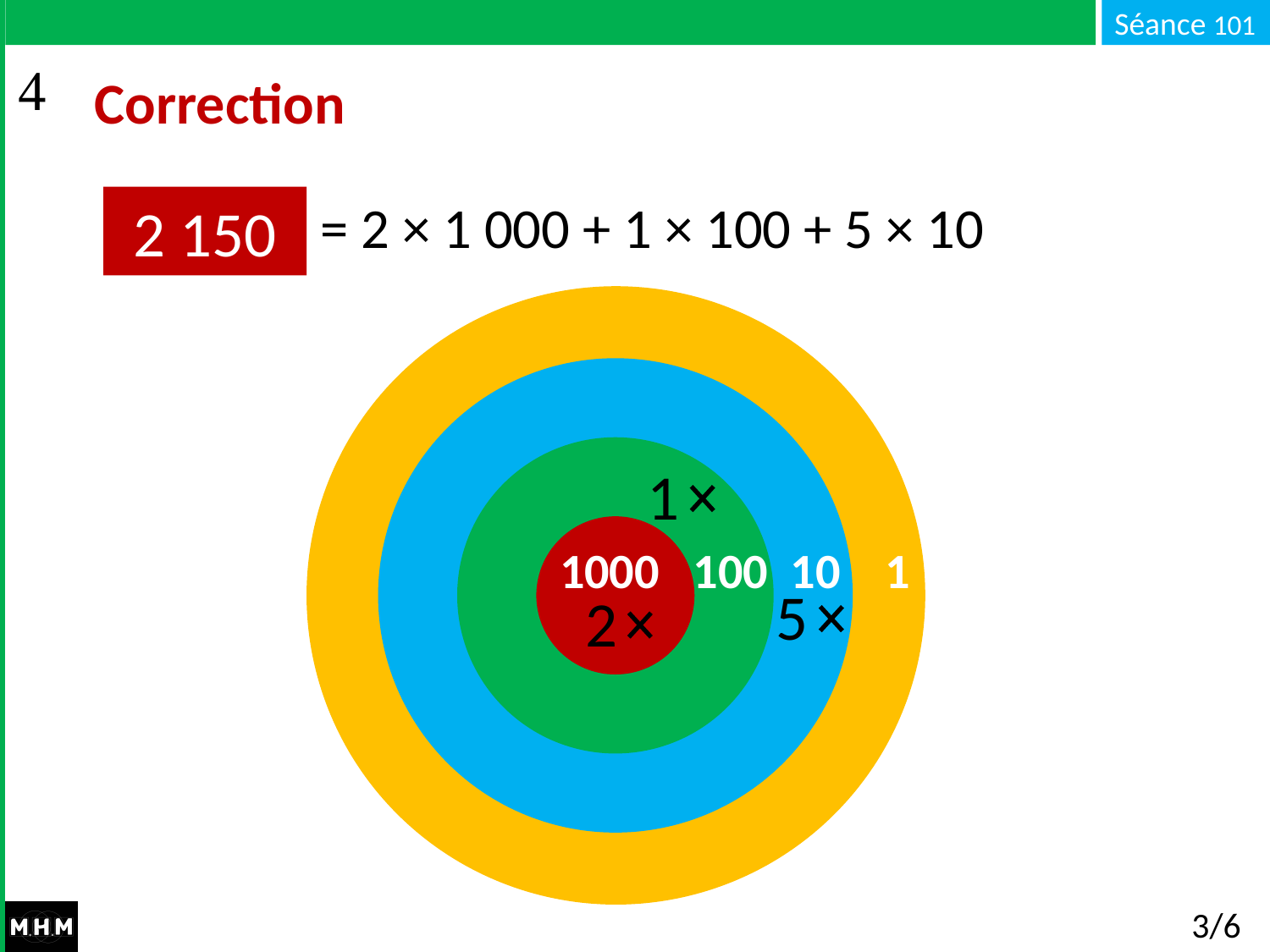

# Correction
= 2 × 1 000 + 1 × 100 + 5 × 10
2 150

 1000   100  10    1
1

5

2

3/6